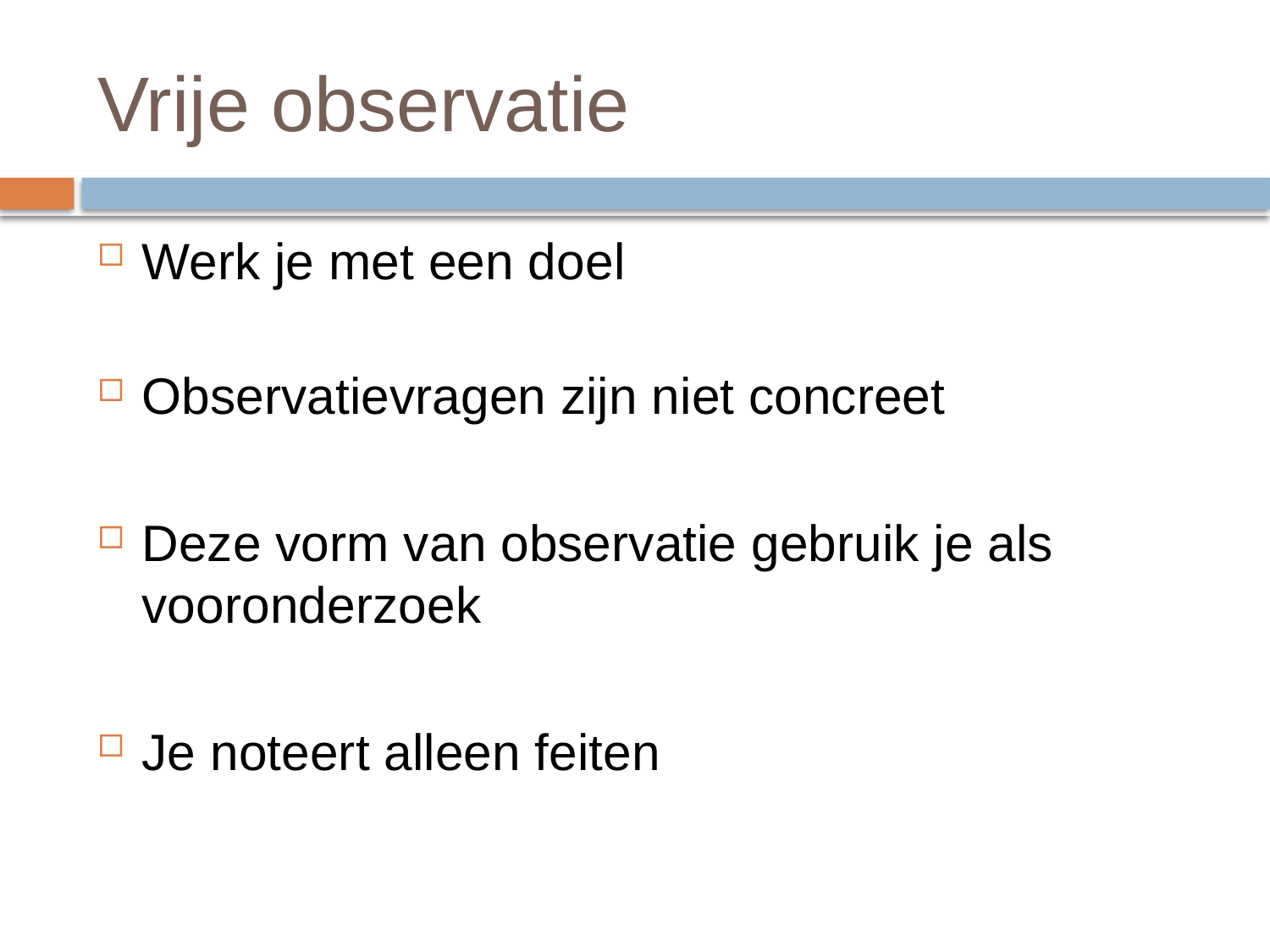

# Vrije observatie
Werk je met een doel
Observatievragen zijn niet concreet

Deze vorm van observatie gebruik je als vooronderzoek

Je noteert alleen feiten